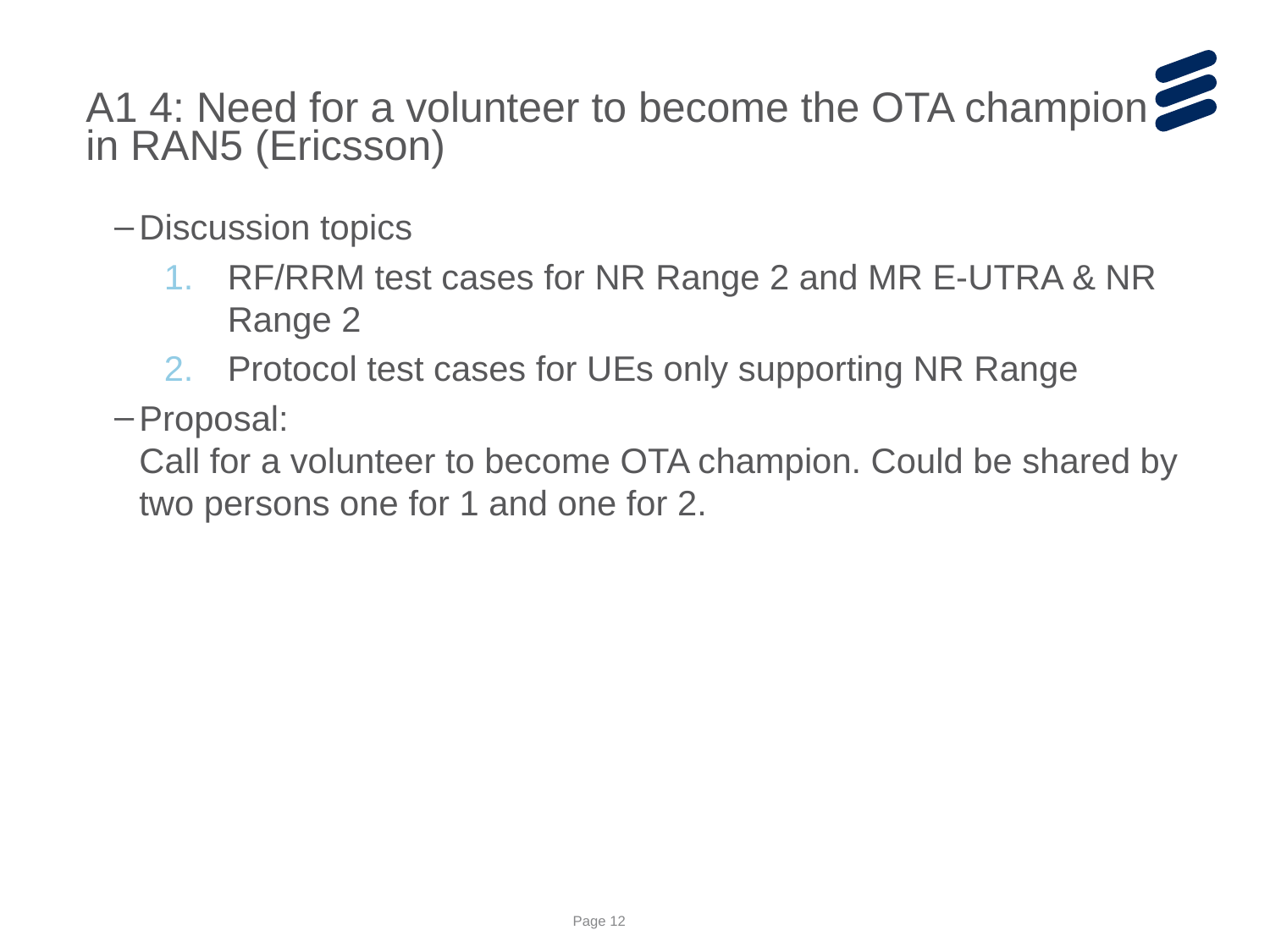

A1 4: Need for a volunteer to become the OTA champion in RAN5 (Ericsson)
Discussion topics
RF/RRM test cases for NR Range 2 and MR E-UTRA & NR Range 2
Protocol test cases for UEs only supporting NR Range
Proposal:
Call for a volunteer to become OTA champion. Could be shared by two persons one for 1 and one for 2.